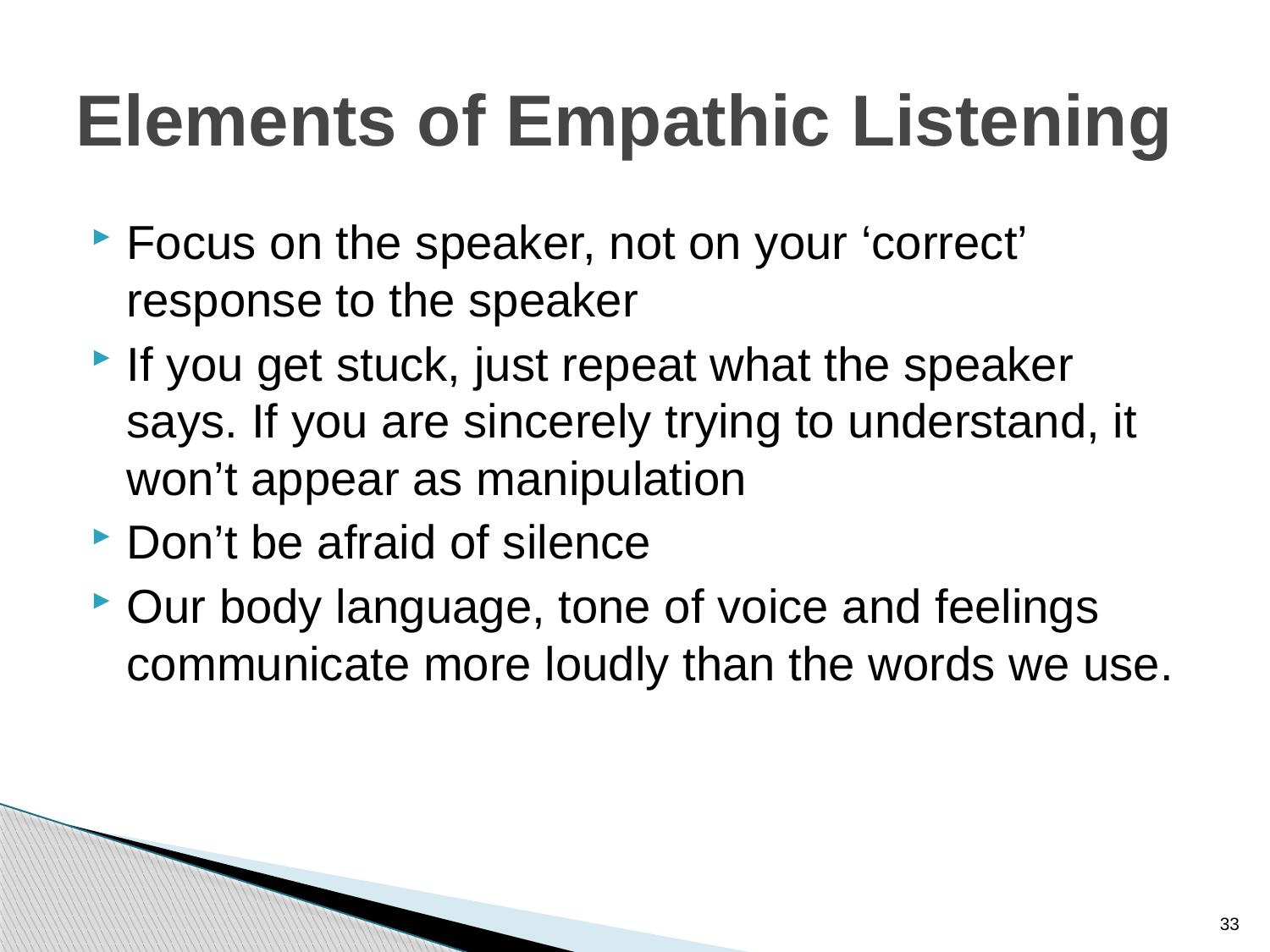

# Elements of Empathic Listening
Focus on the speaker, not on your ‘correct’ response to the speaker
If you get stuck, just repeat what the speaker says. If you are sincerely trying to understand, it won’t appear as manipulation
Don’t be afraid of silence
Our body language, tone of voice and feelings communicate more loudly than the words we use.
33